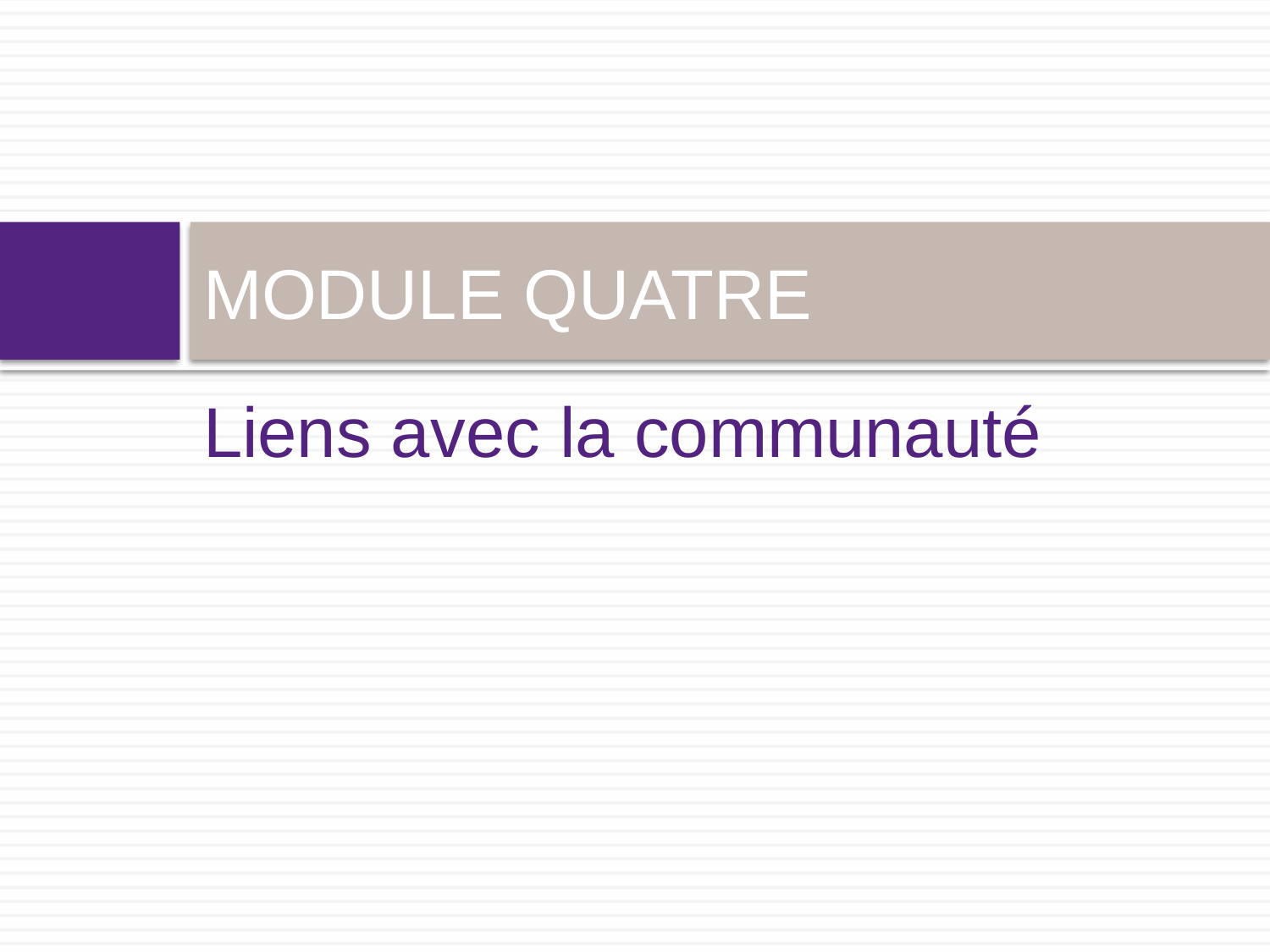

# MODULE QUATRE
Liens avec la communauté